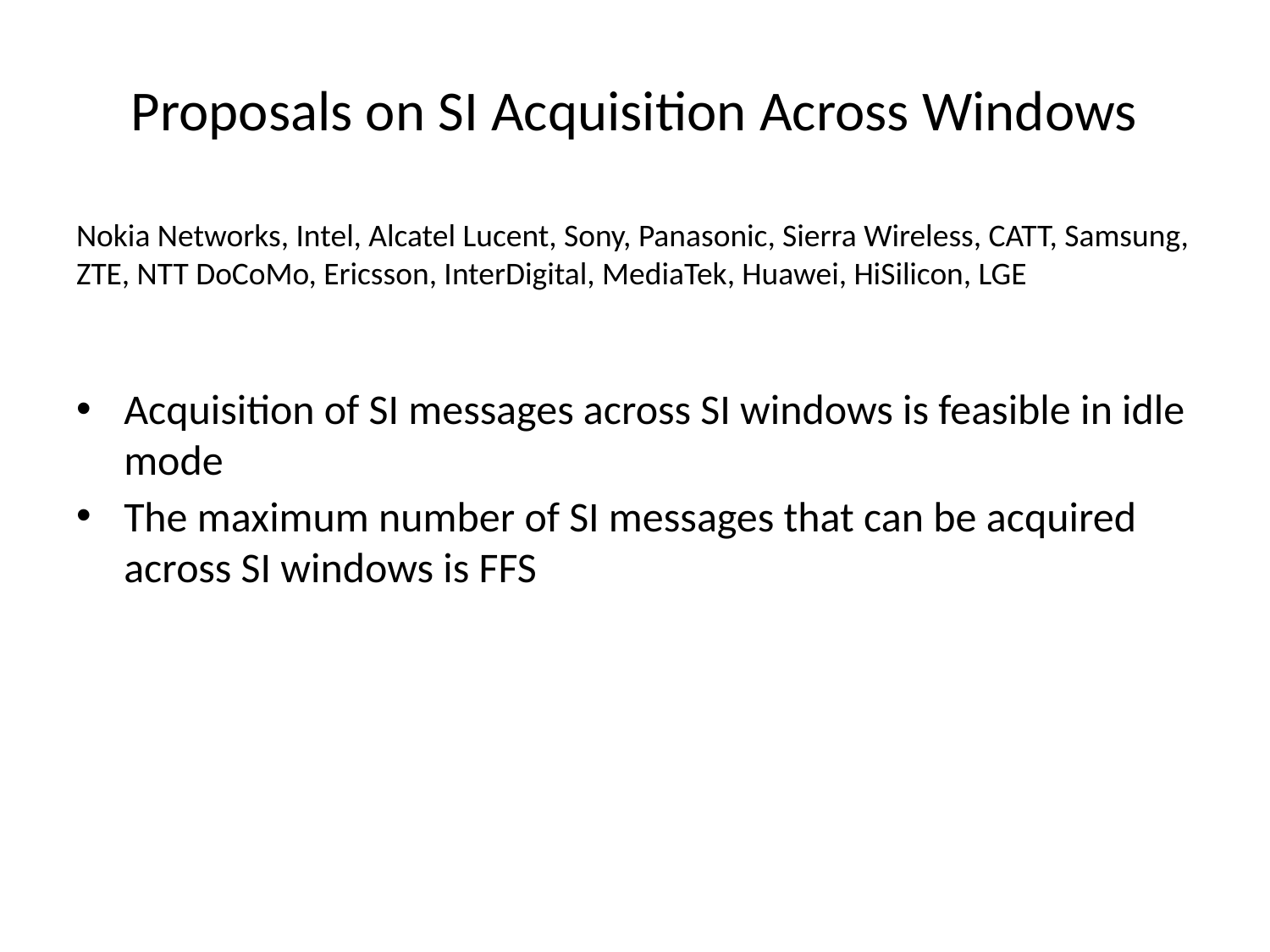

# Proposals on SI Acquisition Across Windows
Nokia Networks, Intel, Alcatel Lucent, Sony, Panasonic, Sierra Wireless, CATT, Samsung, ZTE, NTT DoCoMo, Ericsson, InterDigital, MediaTek, Huawei, HiSilicon, LGE
Acquisition of SI messages across SI windows is feasible in idle mode
The maximum number of SI messages that can be acquired across SI windows is FFS